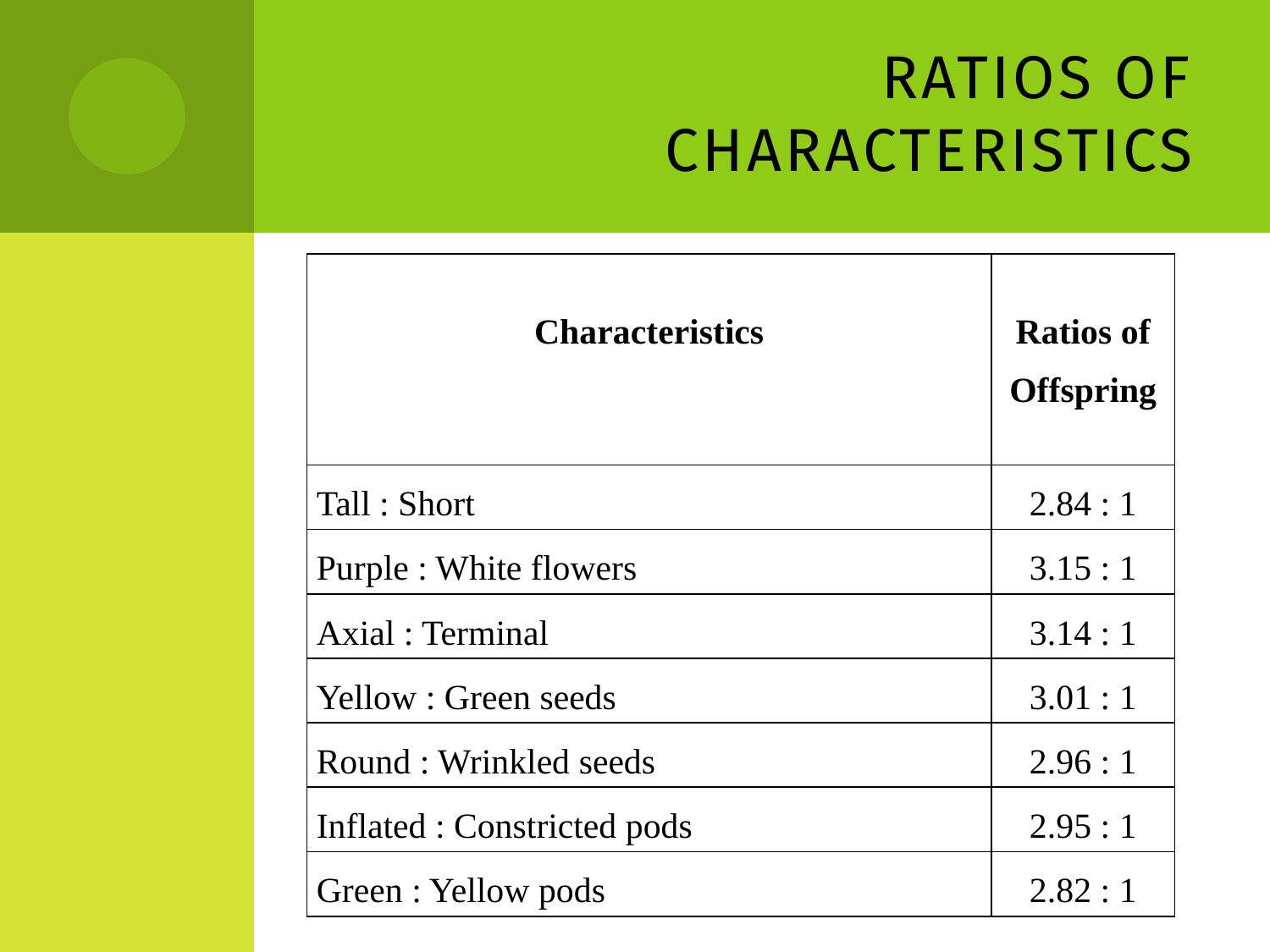

# Ratios of Characteristics
| Characteristics | Ratios of Offspring |
| --- | --- |
| Tall : Short | 2.84 : 1 |
| Purple : White flowers | 3.15 : 1 |
| Axial : Terminal | 3.14 : 1 |
| Yellow : Green seeds | 3.01 : 1 |
| Round : Wrinkled seeds | 2.96 : 1 |
| Inflated : Constricted pods | 2.95 : 1 |
| Green : Yellow pods | 2.82 : 1 |